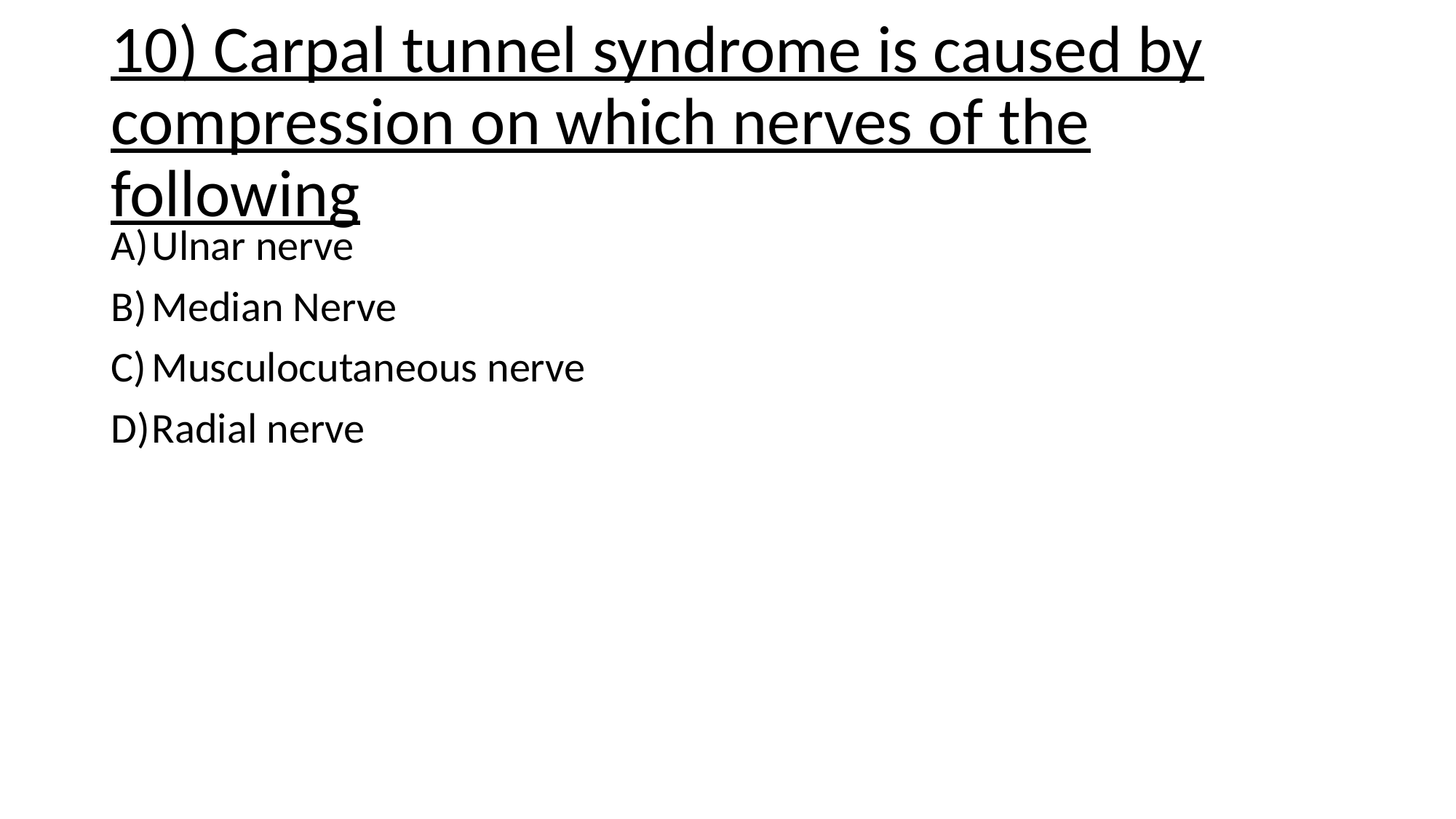

# 10) Carpal tunnel syndrome is caused by compression on which nerves of the following
Ulnar nerve
Median Nerve
Musculocutaneous nerve
Radial nerve